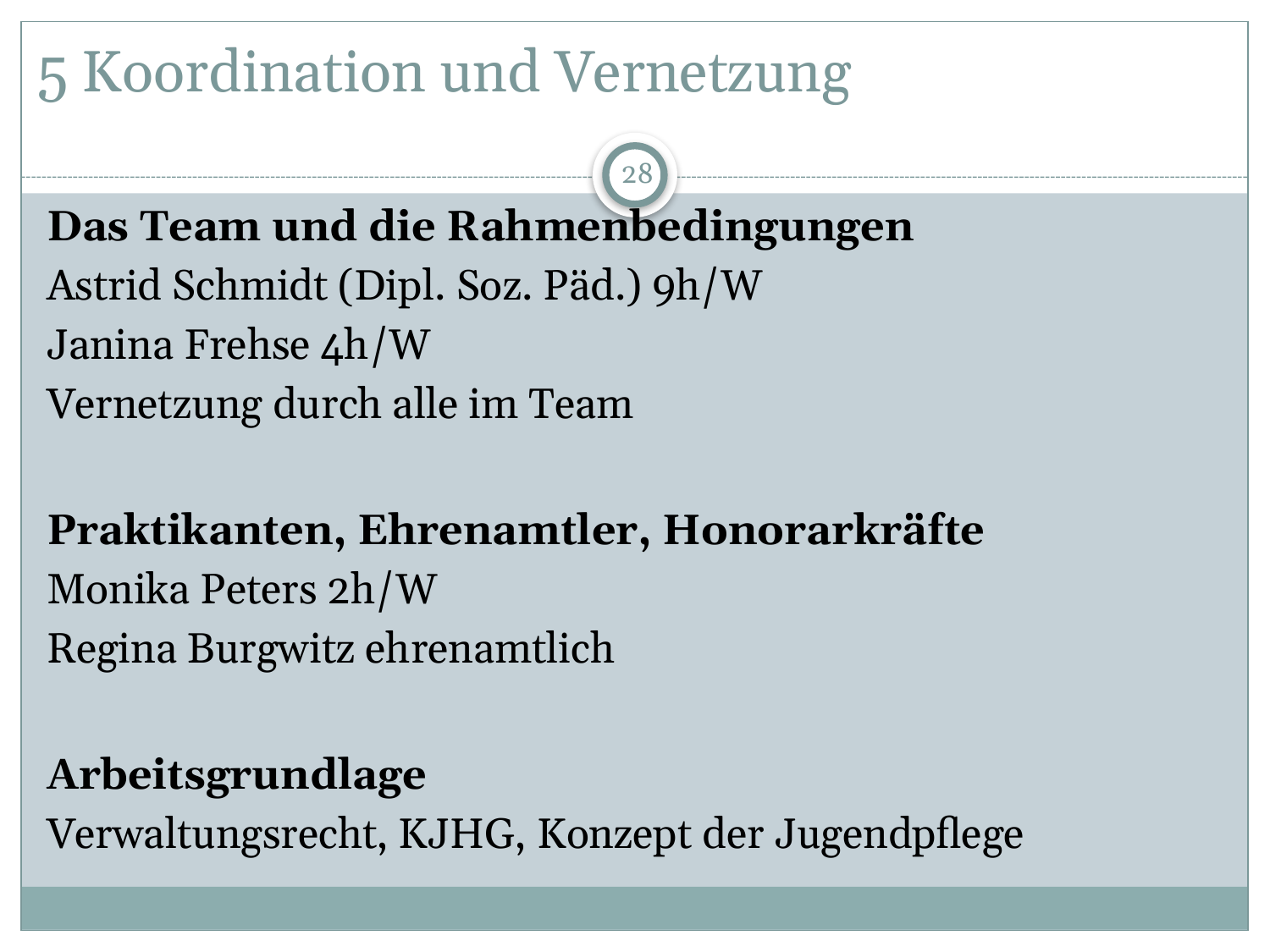

# 5 Koordination und Vernetzung
28
Das Team und die Rahmenbedingungen
Astrid Schmidt (Dipl. Soz. Päd.) 9h/W
Janina Frehse 4h/W
Vernetzung durch alle im Team

Praktikanten, Ehrenamtler, Honorarkräfte
Monika Peters 2h/W
Regina Burgwitz ehrenamtlich

Arbeitsgrundlage
Verwaltungsrecht, KJHG, Konzept der Jugendpflege